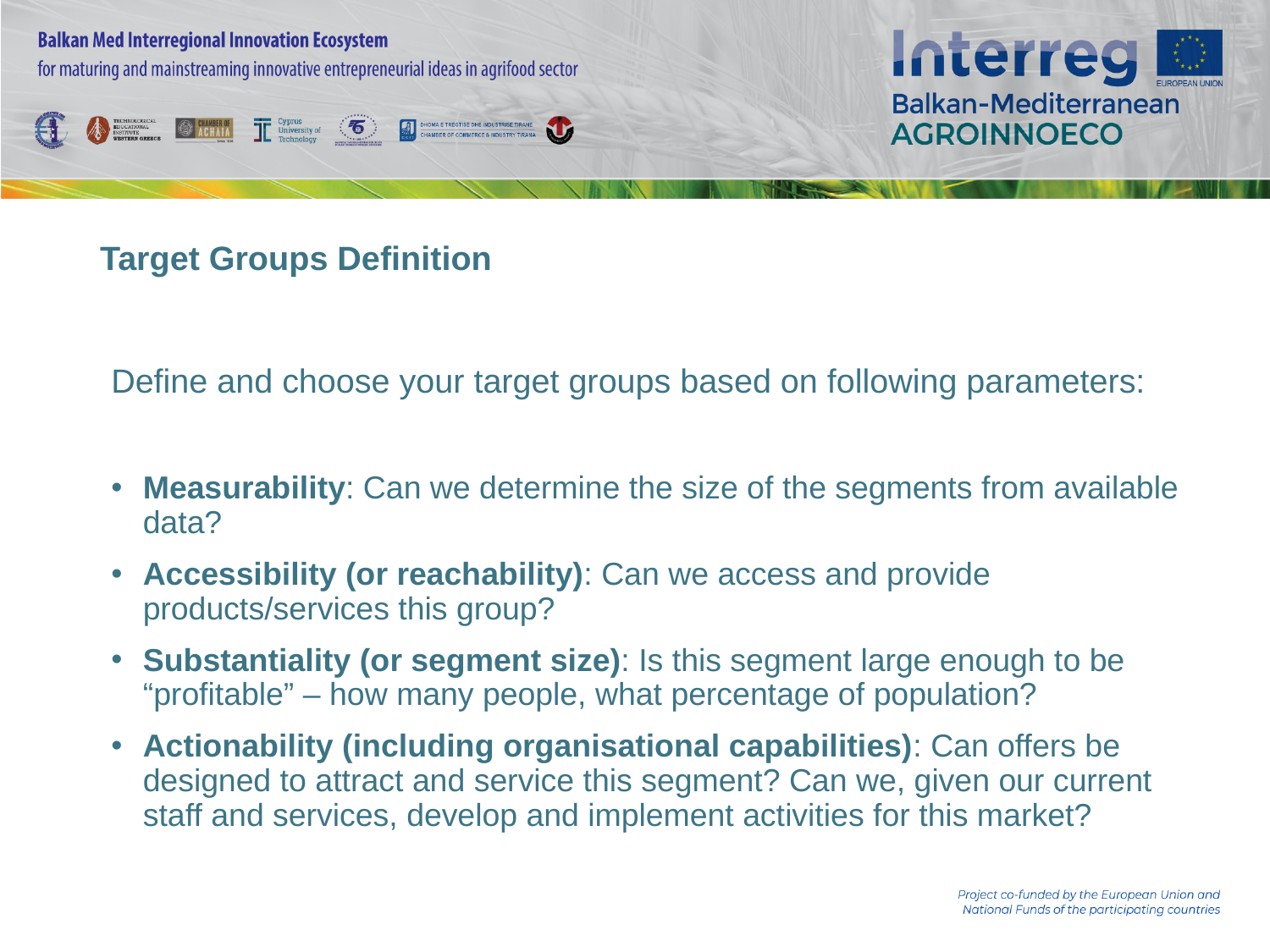

# Target Groups Definition
Define and choose your target groups based on following parameters:

Measurability: Can we determine the size of the segments from available data?
Accessibility (or reachability): Can we access and provide products/services this group?
Substantiality (or segment size): Is this segment large enough to be “profitable” – how many people, what percentage of population?
Actionability (including organisational capabilities): Can offers be designed to attract and service this segment? Can we, given our current staff and services, develop and implement activities for this market?